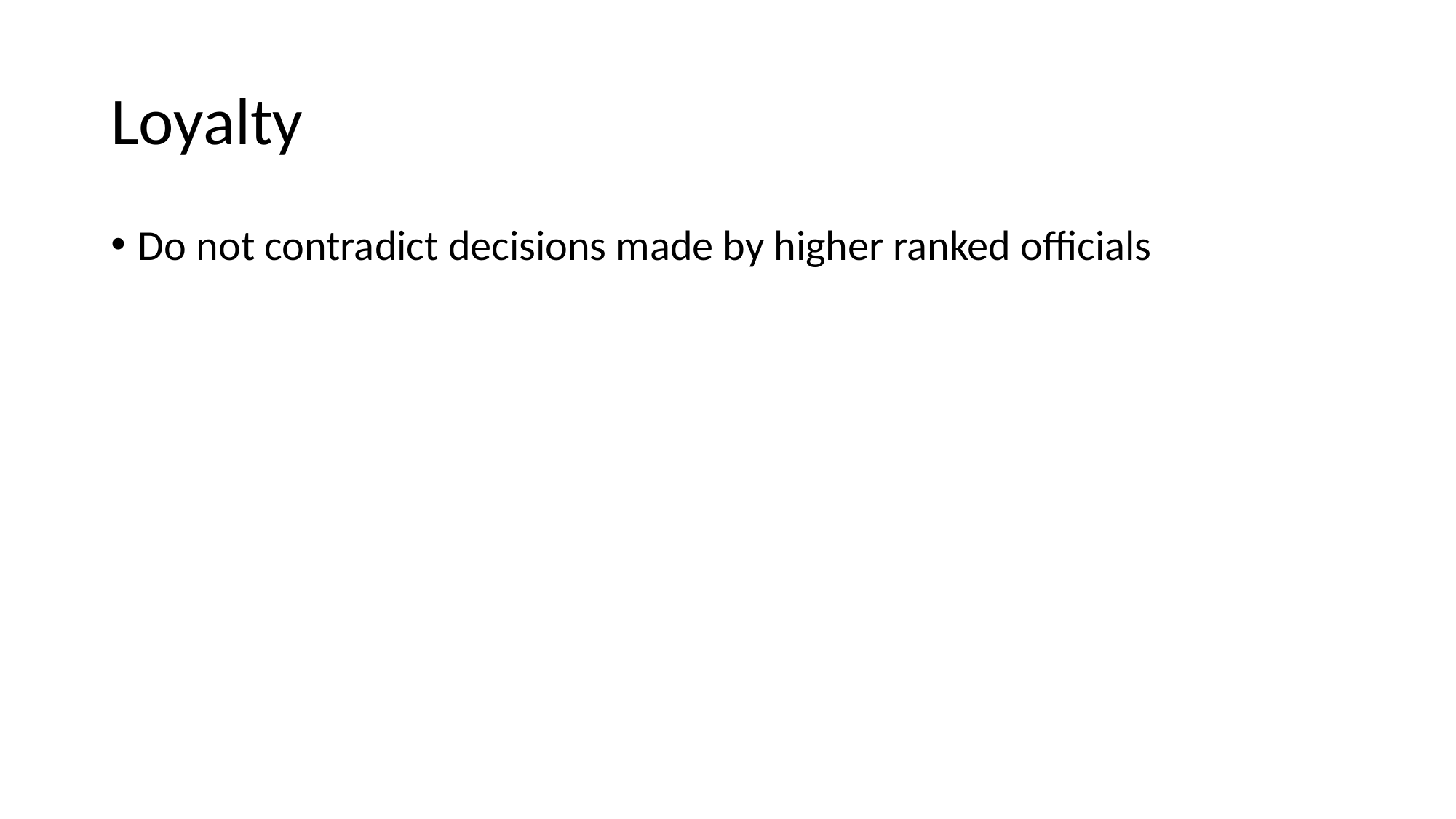

# Loyalty
Do not contradict decisions made by higher ranked officials